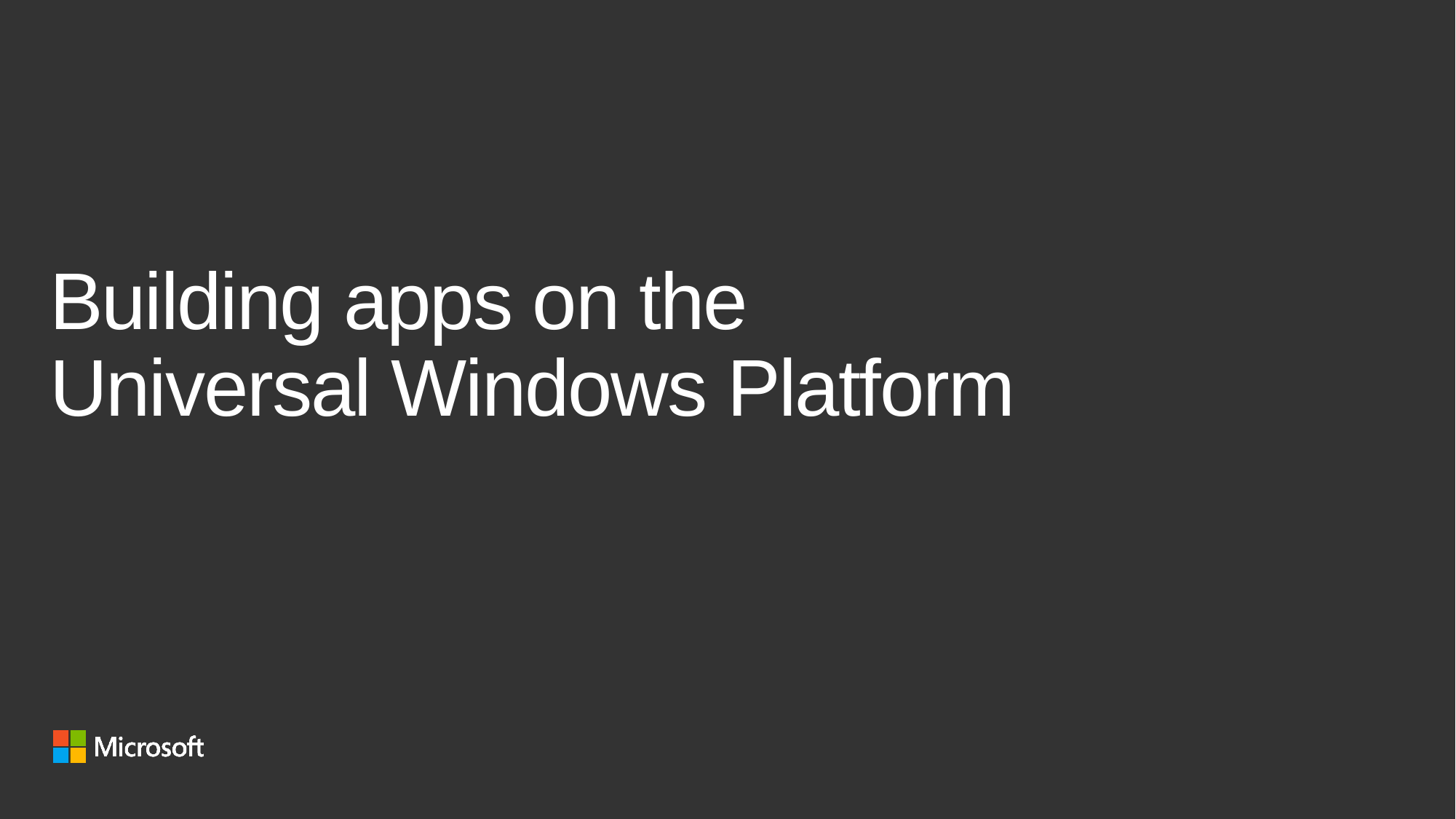

# Building apps on the Universal Windows Platform